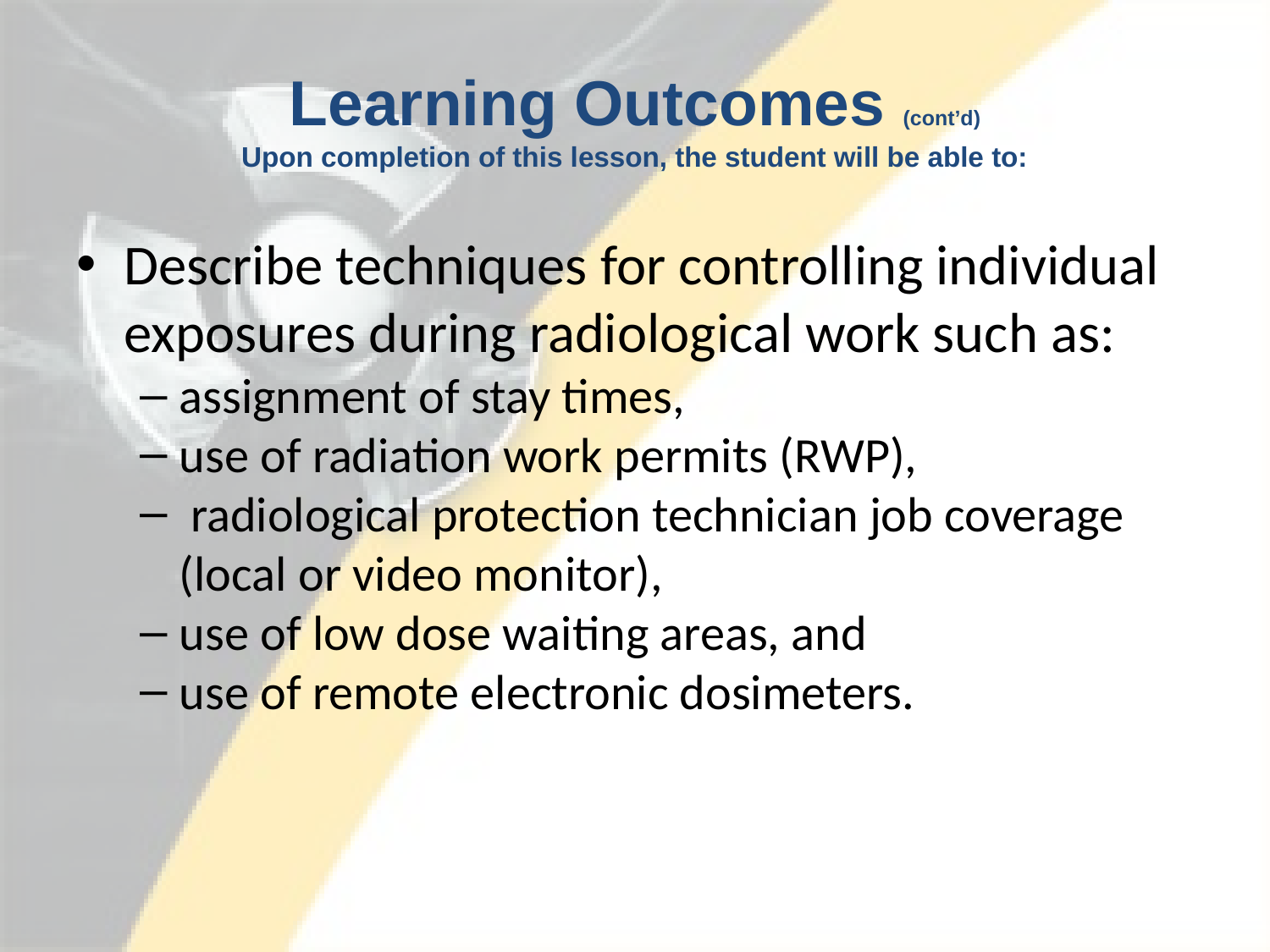

# Learning Outcomes (cont’d) Upon completion of this lesson, the student will be able to:
Describe techniques for controlling individual exposures during radiological work such as:
assignment of stay times,
use of radiation work permits (RWP),
 radiological protection technician job coverage (local or video monitor),
use of low dose waiting areas, and
use of remote electronic dosimeters.